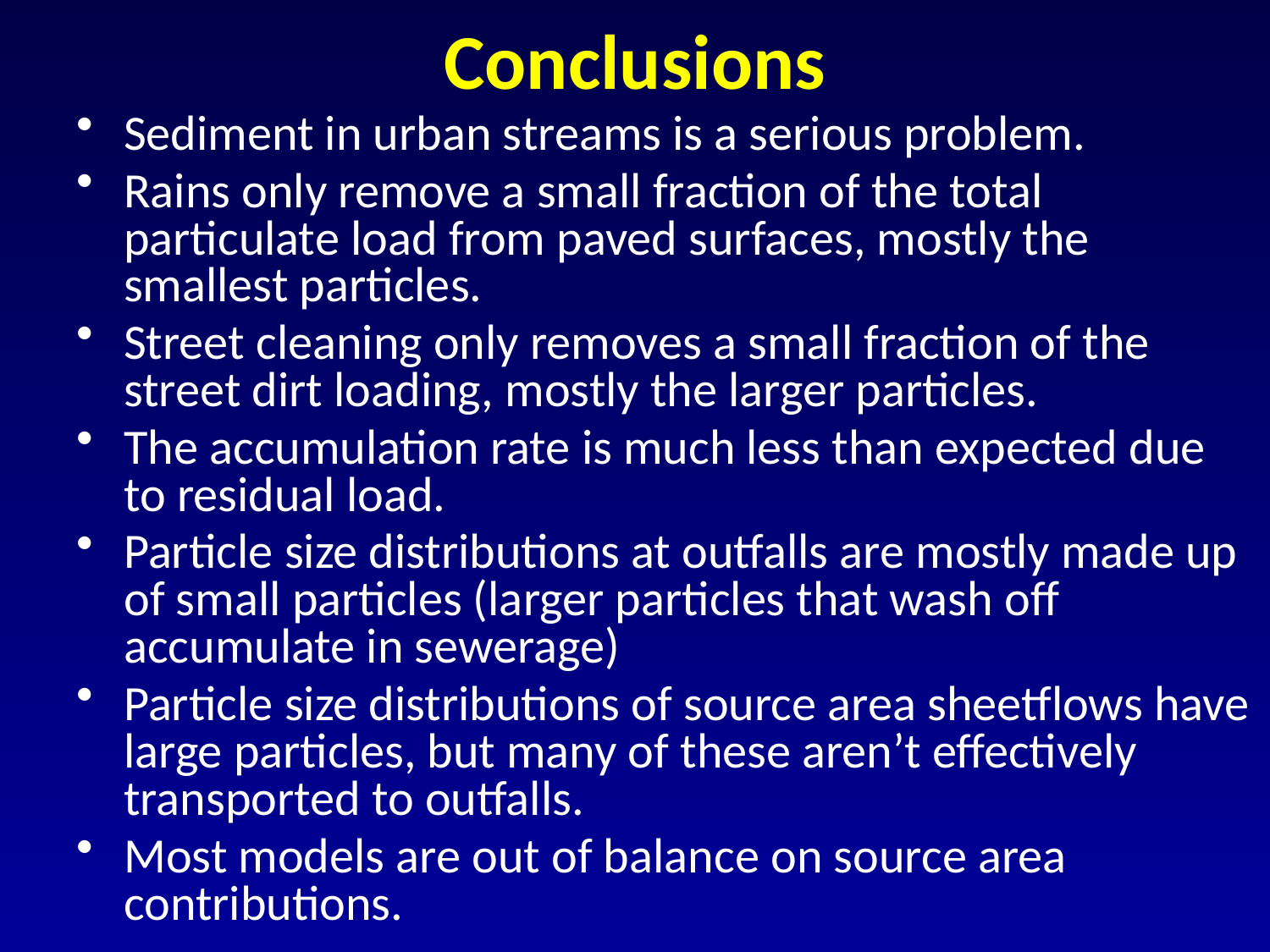

# Conclusions
Sediment in urban streams is a serious problem.
Rains only remove a small fraction of the total particulate load from paved surfaces, mostly the smallest particles.
Street cleaning only removes a small fraction of the street dirt loading, mostly the larger particles.
The accumulation rate is much less than expected due to residual load.
Particle size distributions at outfalls are mostly made up of small particles (larger particles that wash off accumulate in sewerage)
Particle size distributions of source area sheetflows have large particles, but many of these aren’t effectively transported to outfalls.
Most models are out of balance on source area contributions.